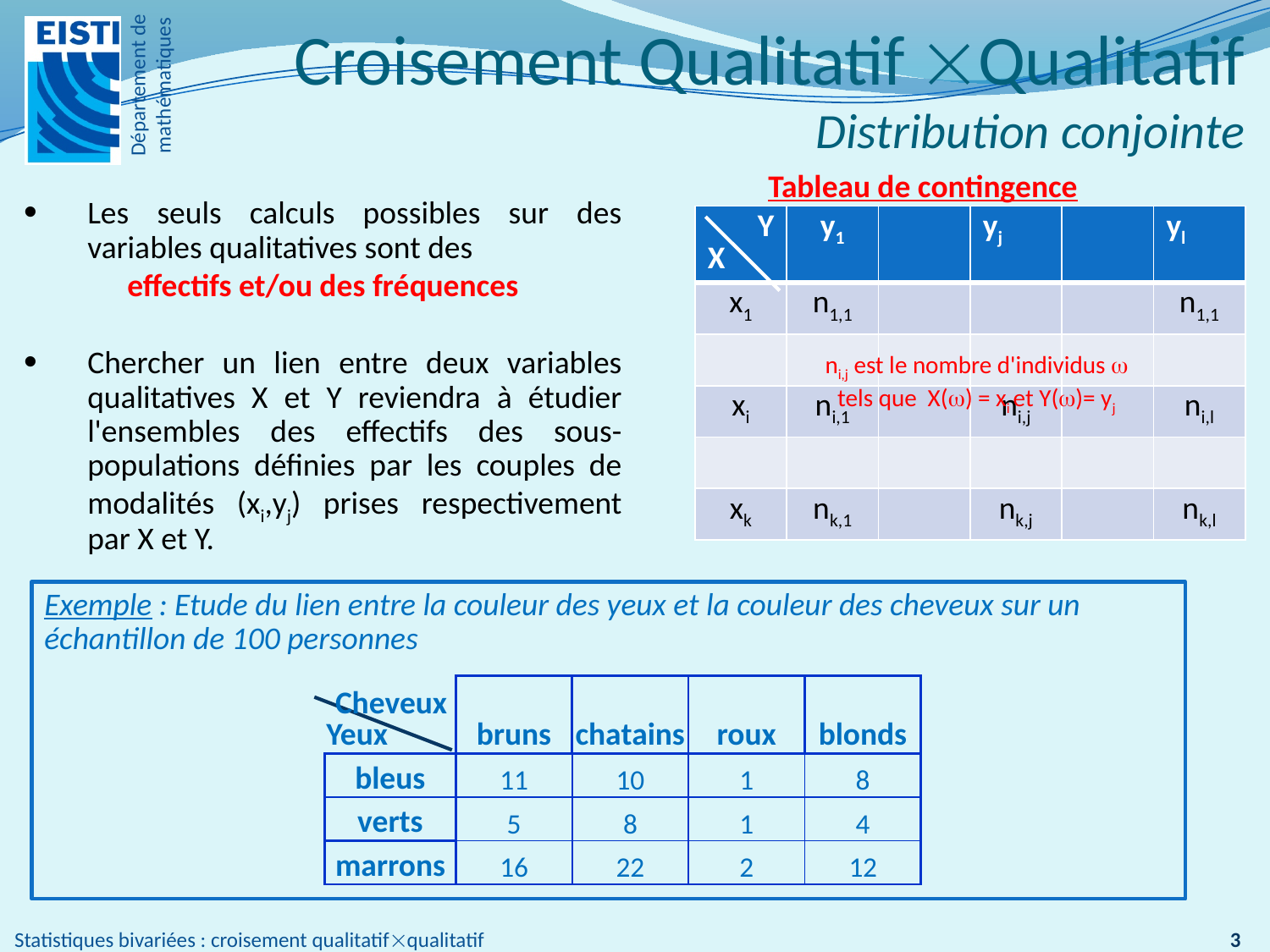

# Croisement Qualitatif ×Qualitatif Distribution conjointe
Tableau de contingence
Les seuls calculs possibles sur des variables qualitatives sont des
effectifs et/ou des fréquences

Chercher un lien entre deux variables qualitatives X et Y reviendra à étudier l'ensembles des effectifs des sous-populations définies par les couples de modalités (xi,yj) prises respectivement par X et Y.
| Y X | y1 |  | yj |  | yl |
| --- | --- | --- | --- | --- | --- |
| x1 | n1,1 |  |  |  | n1,1 |
|  |  |  |  |  |  |
| xi | ni,1 |  | ni,j |  | ni,l |
|  |  |  |  |  |  |
| xk | nk,1 |  | nk,j |  | nk,l |
ni,j est le nombre d'individus ω
tels que  X(ω) = xi et Y(ω)= yj
Exemple : Etude du lien entre la couleur des yeux et la couleur des cheveux sur un échantillon de 100 personnes

| Cheveux  Yeux | bruns | chatains | roux | blonds |
| --- | --- | --- | --- | --- |
| bleus | 11 | 10 | 1 | 8 |
| verts | 5 | 8 | 1 | 4 |
| marrons | 16 | 22 | 2 | 12 |
3